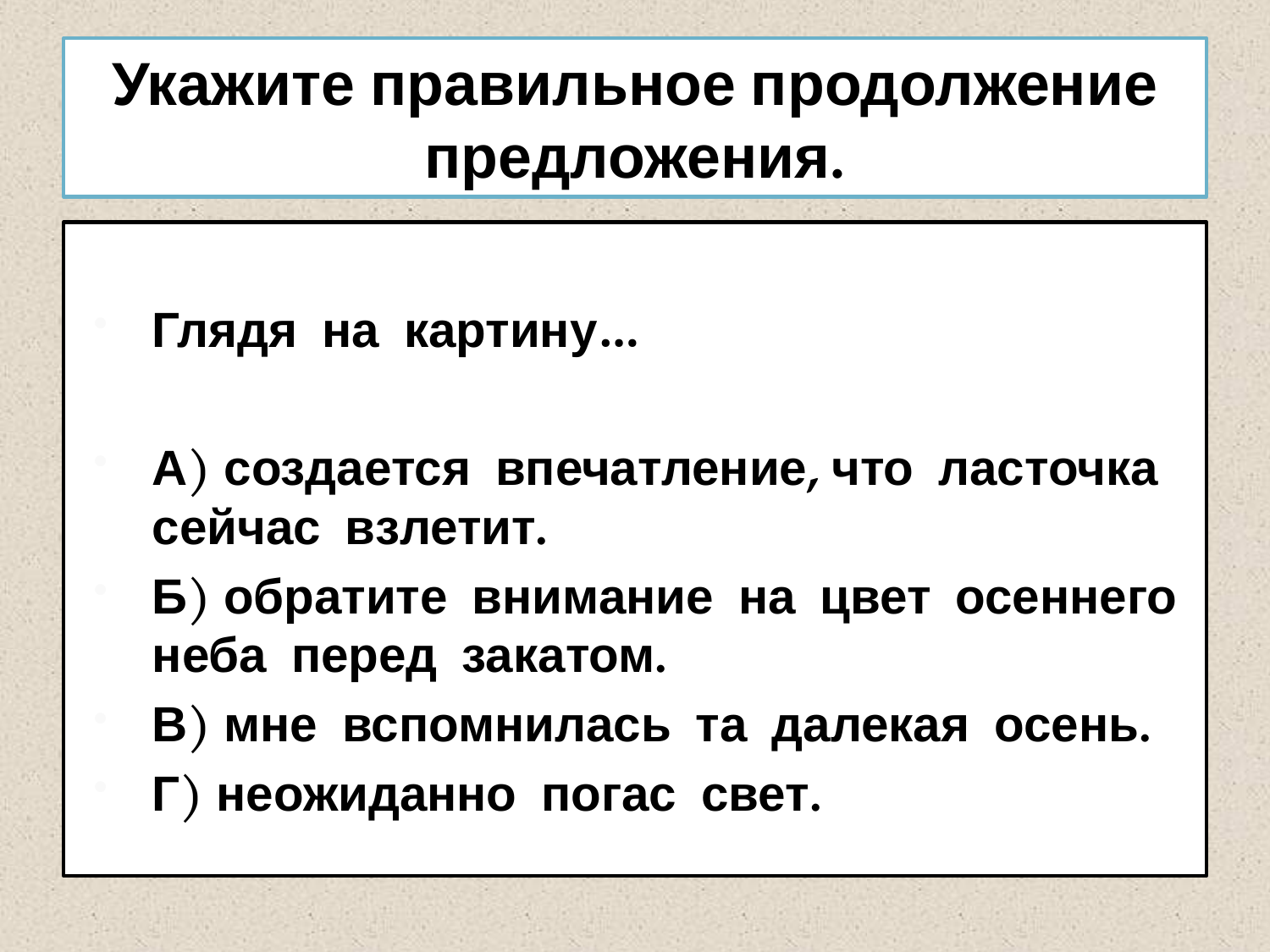

# Укажите правильное продолжение предложения.

Глядя  на  картину…

А) создается  впечатление, что  ласточка  сейчас  взлетит.
Б) обратите  внимание  на  цвет  осеннего  неба  перед  закатом.
В) мне  вспомнилась  та  далекая  осень.
Г) неожиданно  погас  свет.